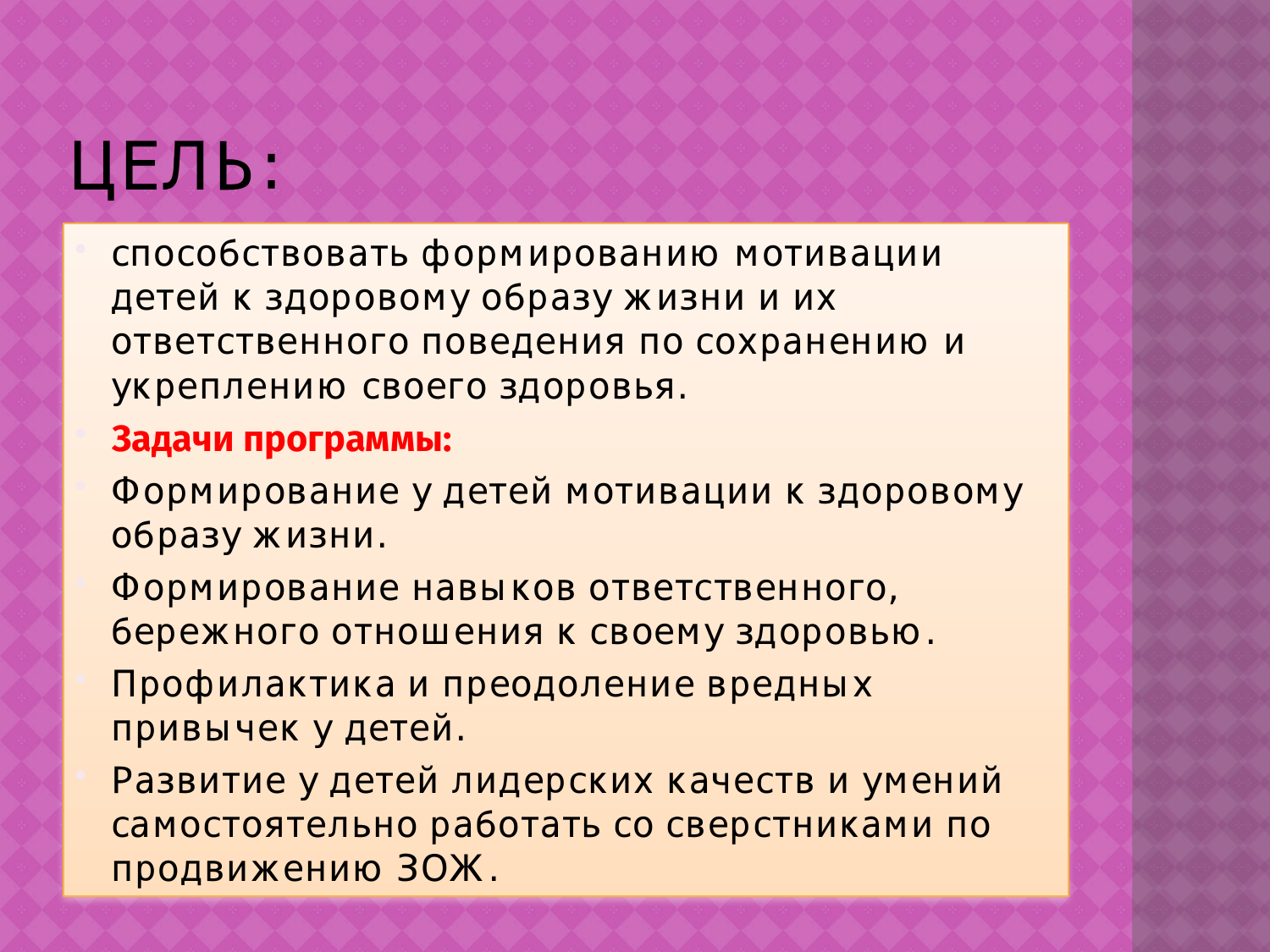

# Цель:
способствовать формированию мотивации детей к здоровому образу жизни и их ответственного поведения по сохранению и укреплению своего здоровья.
Задачи программы:
Формирование у детей мотивации к здоровому образу жизни.
Формирование навыков ответственного, бережного отношения к своему здоровью.
Профилактика и преодоление вредных привычек у детей.
Развитие у детей лидерских качеств и умений самостоятельно работать со сверстниками по продвижению ЗОЖ.